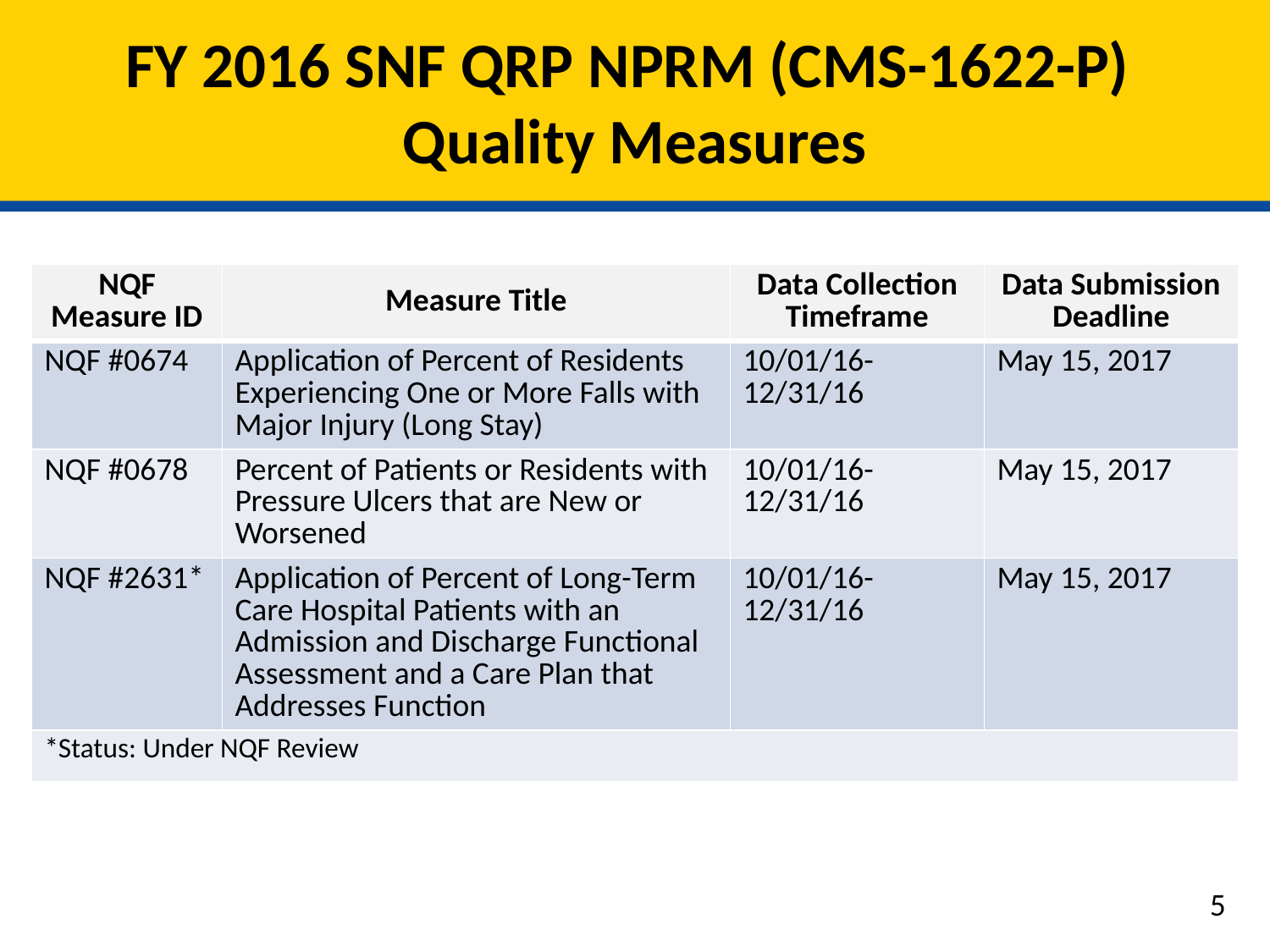

# FY 2016 SNF QRP NPRM (CMS-1622-P) Quality Measures
| NQF Measure ID | Measure Title | Data Collection Timeframe | Data Submission Deadline |
| --- | --- | --- | --- |
| NQF #0674 | Application of Percent of Residents Experiencing One or More Falls with Major Injury (Long Stay) | 10/01/16-12/31/16 | May 15, 2017 |
| NQF #0678 | Percent of Patients or Residents with Pressure Ulcers that are New or Worsened | 10/01/16-12/31/16 | May 15, 2017 |
| NQF #2631\* | Application of Percent of Long-Term Care Hospital Patients with an Admission and Discharge Functional Assessment and a Care Plan that Addresses Function | 10/01/16-12/31/16 | May 15, 2017 |
| \*Status: Under NQF Review |  |  |  |
5